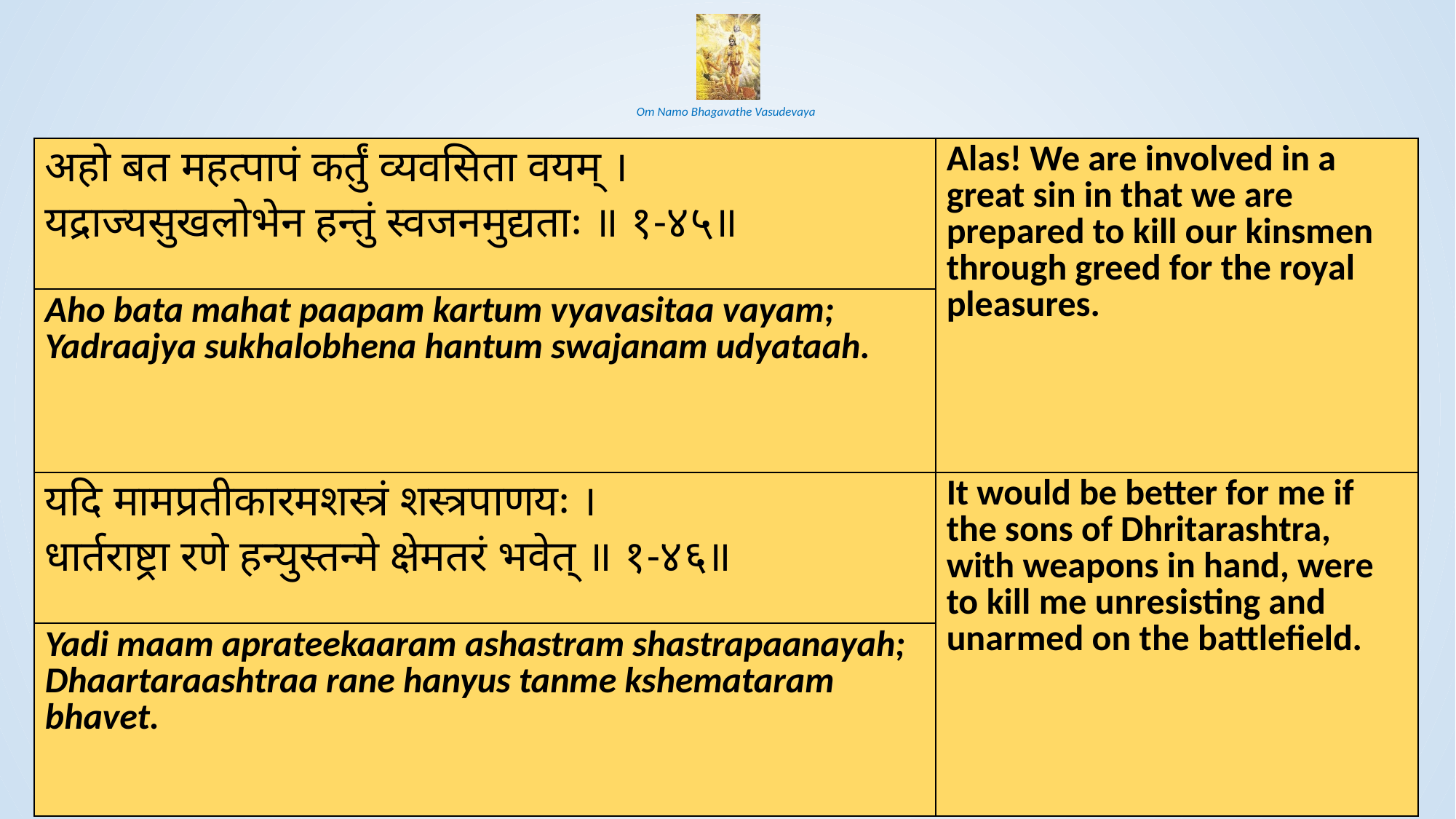

# Om Namo Bhagavathe Vasudevaya
| अहो बत महत्पापं कर्तुं व्यवसिता वयम् । यद्राज्यसुखलोभेन हन्तुं स्वजनमुद्यताः ॥ १-४५॥ | Alas! We are involved in a great sin in that we are prepared to kill our kinsmen through greed for the royal pleasures. |
| --- | --- |
| Aho bata mahat paapam kartum vyavasitaa vayam; Yadraajya sukhalobhena hantum swajanam udyataah. |  |
| यदि मामप्रतीकारमशस्त्रं शस्त्रपाणयः । धार्तराष्ट्रा रणे हन्युस्तन्मे क्षेमतरं भवेत् ॥ १-४६॥ | It would be better for me if the sons of Dhritarashtra, with weapons in hand, were to kill me unresisting and unarmed on the battlefield. |
| --- | --- |
| Yadi maam aprateekaaram ashastram shastrapaanayah; Dhaartaraashtraa rane hanyus tanme kshemataram bhavet. |  |